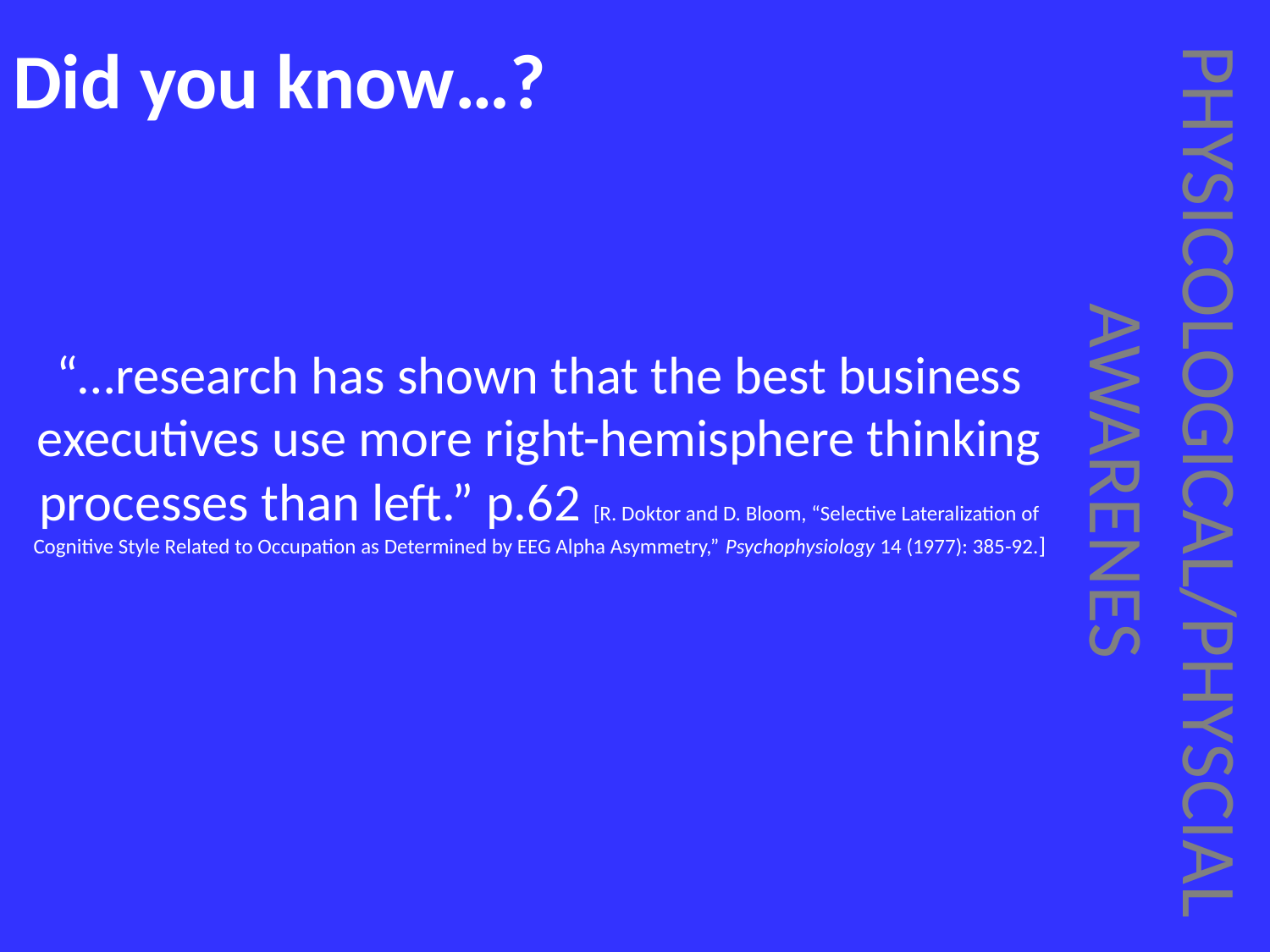

# Did you know…?
“…research has shown that the best business executives use more right-hemisphere thinking processes than left.” p.62 [R. Doktor and D. Bloom, “Selective Lateralization of Cognitive Style Related to Occupation as Determined by EEG Alpha Asymmetry,” Psychophysiology 14 (1977): 385-92.]
PHYSICOLOGICAL/PHYSCIAL AWARENES